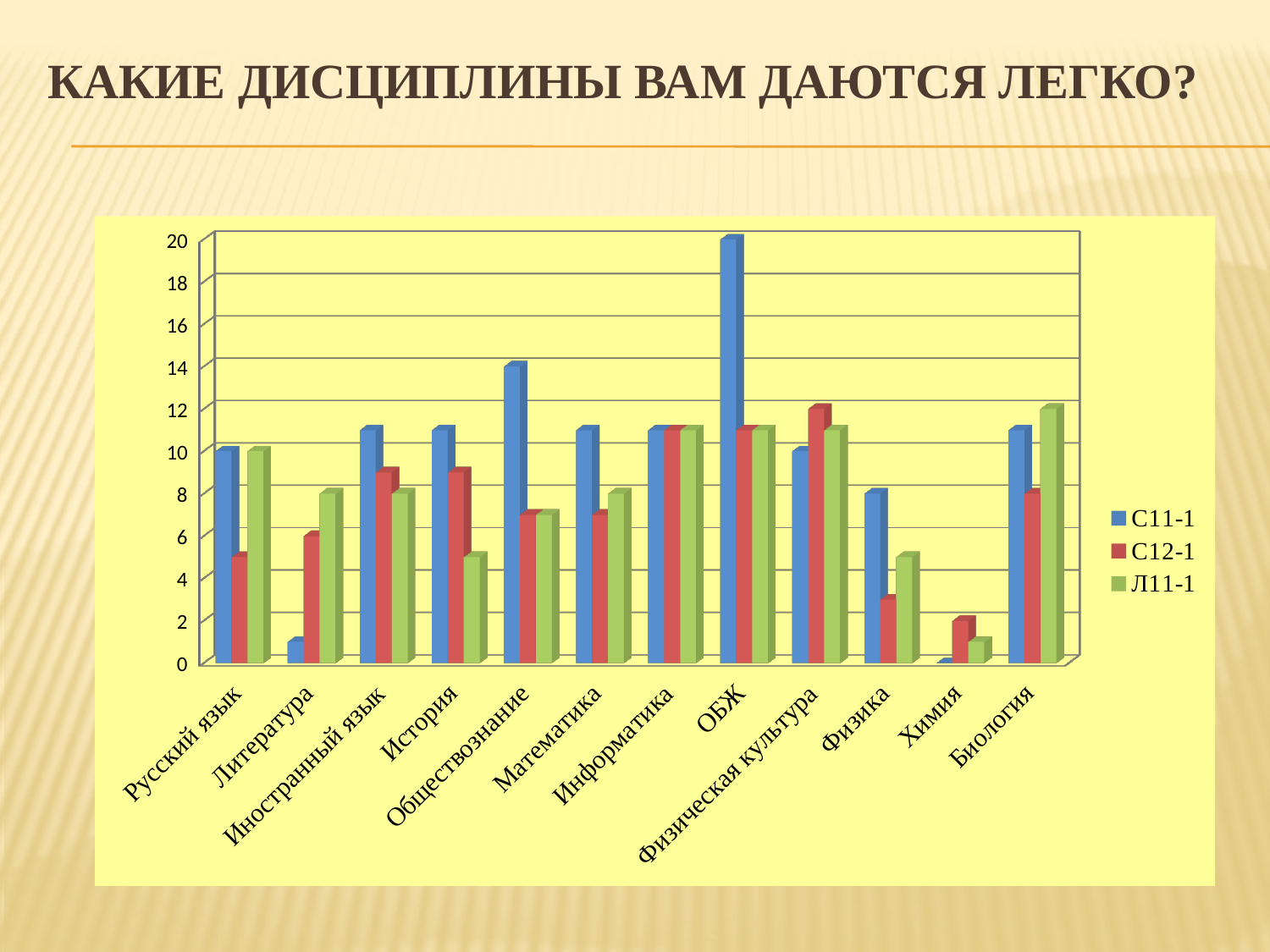

# Какие дисциплины вам даются легко?

[unsupported chart]